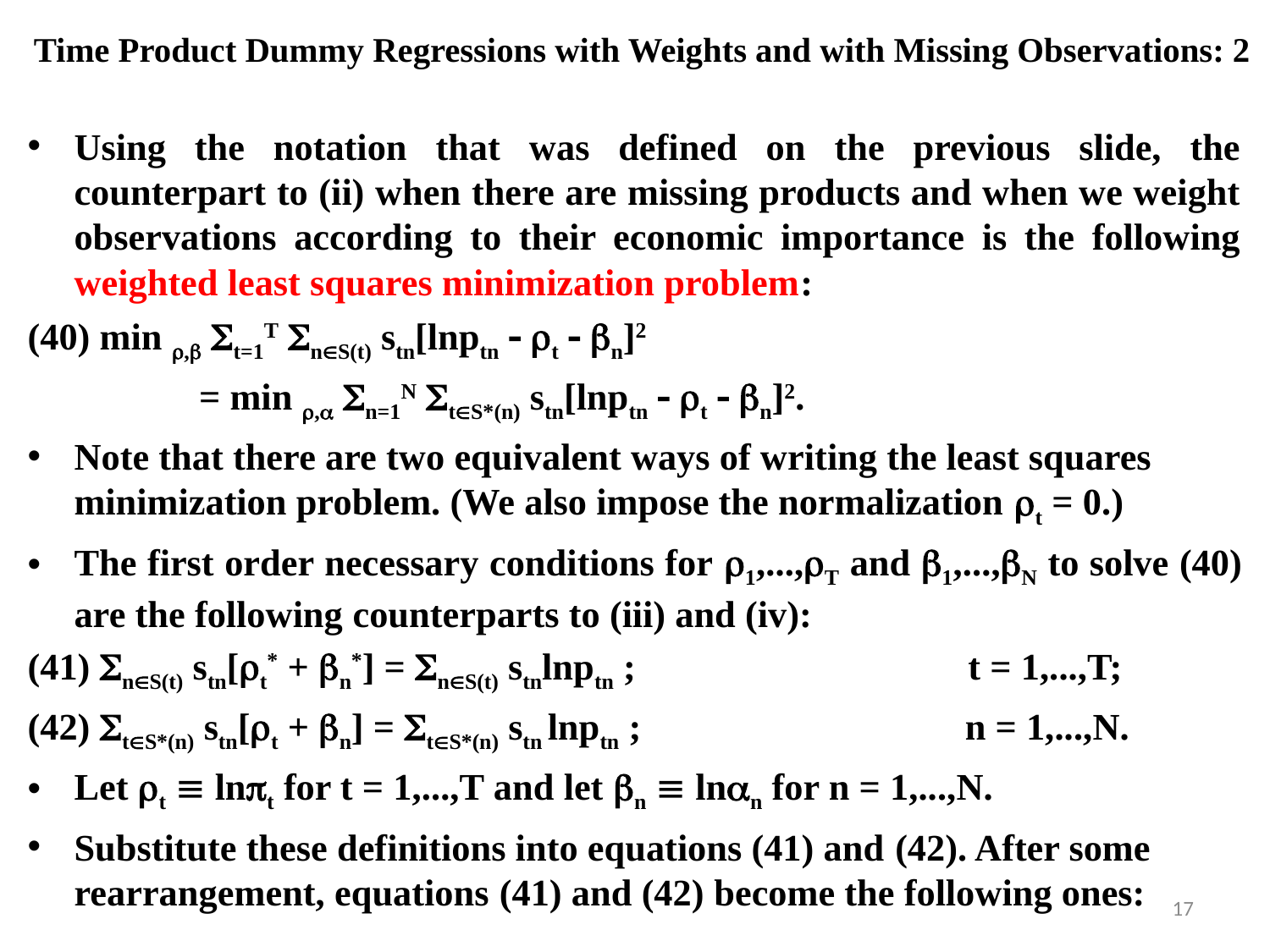

# Time Product Dummy Regressions with Weights and with Missing Observations: 2
Using the notation that was defined on the previous slide, the counterpart to (ii) when there are missing products and when we weight observations according to their economic importance is the following weighted least squares minimization problem:
(40) min ρ,β Σt=1T Σn∈S(t) stn[lnptn − ρt − βn]2
                  = min ρ,α Σn=1N Σt∈S*(n) stn[lnptn − ρt − βn]2.
Note that there are two equivalent ways of writing the least squares minimization problem. (We also impose the normalization ρt = 0.)
The first order necessary conditions for ρ1,...,ρT and β1,...,βN to solve (40) are the following counterparts to (iii) and (iv):
(41) Σn∈S(t) stn[ρt* + βn*] = Σn∈S(t) stnlnptn ;                                   t = 1,...,T;
(42) Σt∈S*(n) stn[ρt + βn] = Σt∈S*(n) stn lnptn ;                                  n = 1,...,N.
Let ρt ≡ lnπt for t = 1,...,T and let βn ≡ lnαn for n = 1,...,N.
Substitute these definitions into equations (41) and (42). After some rearrangement, equations (41) and (42) become the following ones:

17